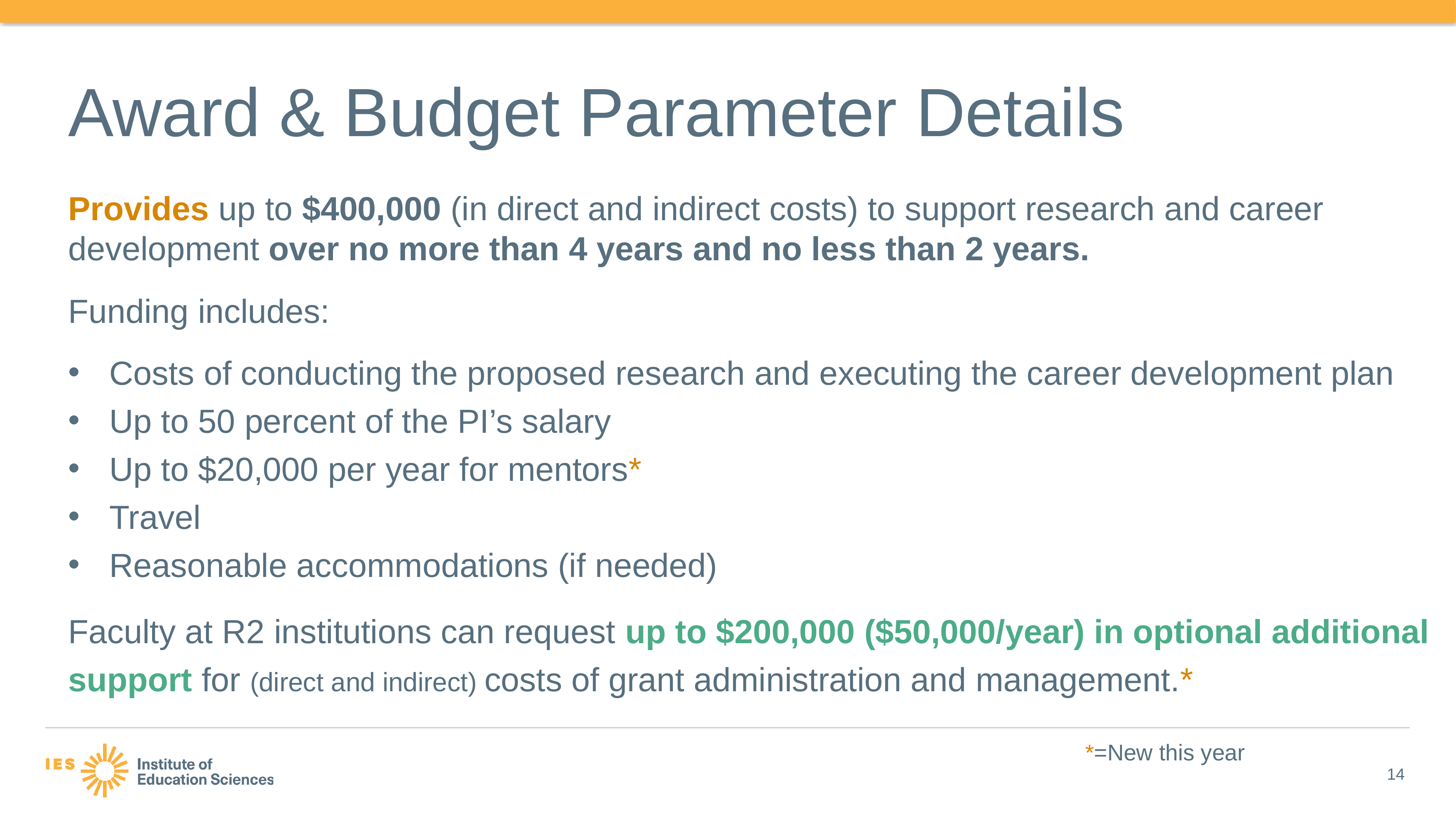

# Award & Budget Parameter Details
Provides up to $400,000 (in direct and indirect costs) to support research and career development over no more than 4 years and no less than 2 years.
Funding includes:
Costs of conducting the proposed research and executing the career development plan
Up to 50 percent of the PI’s salary
Up to $20,000 per year for mentors*
Travel
Reasonable accommodations (if needed)
Faculty at R2 institutions can request up to $200,000 ($50,000/year) in optional additional support for (direct and indirect) costs of grant administration and management.*

*=New this year
14